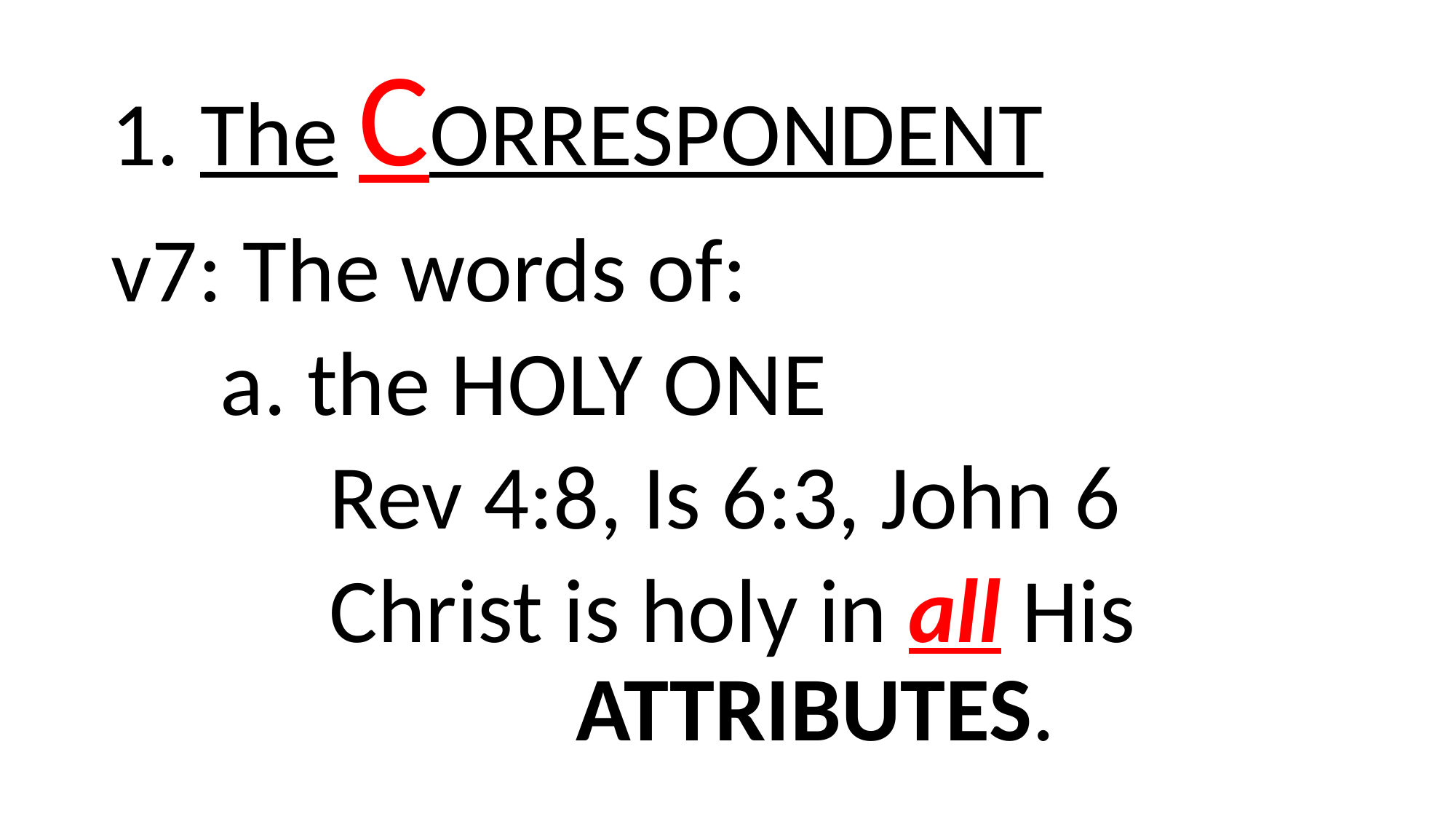

# 1. The CORRESPONDENT
v7: The words of:
	a. the HOLY ONE
     		Rev 4:8, Is 6:3, John 6
		Christ is holy in all His 					            ATTRIBUTES.